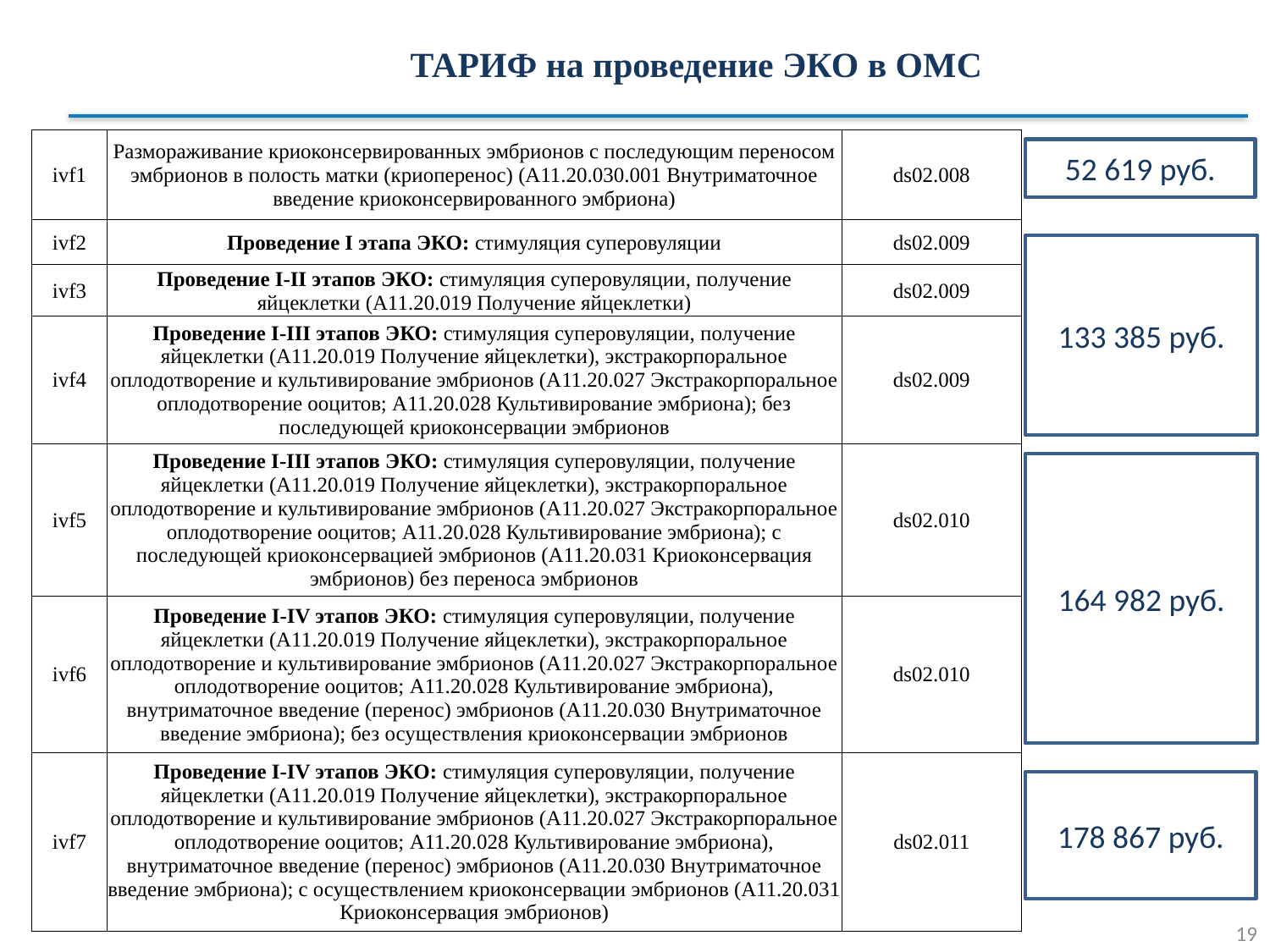

ТАРИФ на проведение ЭКО в ОМС
| ivf1 | Размораживание криоконсервированных эмбрионов с последующим переносом эмбрионов в полость матки (криоперенос) (A11.20.030.001 Внутриматочное введение криоконсервированного эмбриона) | ds02.008 |
| --- | --- | --- |
| ivf2 | Проведение I этапа ЭКО: стимуляция суперовуляции | ds02.009 |
| ivf3 | Проведение I-II этапов ЭКО: стимуляция суперовуляции, получение яйцеклетки (A11.20.019 Получение яйцеклетки) | ds02.009 |
| ivf4 | Проведение I-III этапов ЭКО: стимуляция суперовуляции, получение яйцеклетки (A11.20.019 Получение яйцеклетки), экстракорпоральное оплодотворение и культивирование эмбрионов (A11.20.027 Экстракорпоральное оплодотворение ооцитов; A11.20.028 Культивирование эмбриона); без последующей криоконсервации эмбрионов | ds02.009 |
| ivf5 | Проведение I-III этапов ЭКО: стимуляция суперовуляции, получение яйцеклетки (A11.20.019 Получение яйцеклетки), экстракорпоральное оплодотворение и культивирование эмбрионов (A11.20.027 Экстракорпоральное оплодотворение ооцитов; A11.20.028 Культивирование эмбриона); с последующей криоконсервацией эмбрионов (A11.20.031 Криоконсервация эмбрионов) без переноса эмбрионов | ds02.010 |
| ivf6 | Проведение I-IV этапов ЭКО: стимуляция суперовуляции, получение яйцеклетки (A11.20.019 Получение яйцеклетки), экстракорпоральное оплодотворение и культивирование эмбрионов (A11.20.027 Экстракорпоральное оплодотворение ооцитов; A11.20.028 Культивирование эмбриона), внутриматочное введение (перенос) эмбрионов (A11.20.030 Внутриматочное введение эмбриона); без осуществления криоконсервации эмбрионов | ds02.010 |
| ivf7 | Проведение I-IV этапов ЭКО: стимуляция суперовуляции, получение яйцеклетки (A11.20.019 Получение яйцеклетки), экстракорпоральное оплодотворение и культивирование эмбрионов (A11.20.027 Экстракорпоральное оплодотворение ооцитов; A11.20.028 Культивирование эмбриона), внутриматочное введение (перенос) эмбрионов (A11.20.030 Внутриматочное введение эмбриона); с осуществлением криоконсервации эмбрионов (A11.20.031 Криоконсервация эмбрионов) | ds02.011 |
52 619 руб.
133 385 руб.
164 982 руб.
178 867 руб.
19